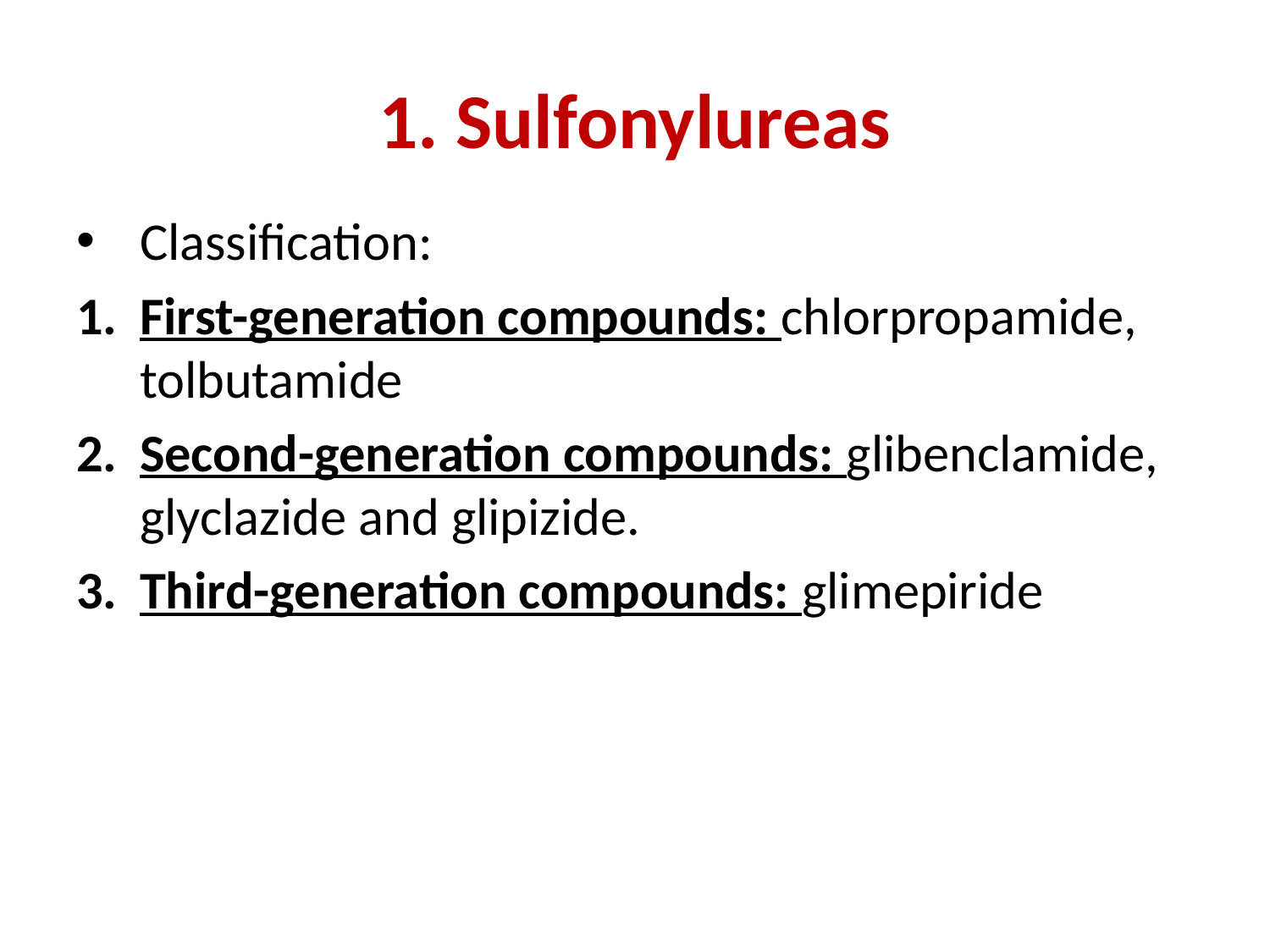

# 1. Sulfonylureas
Classification:
First-generation compounds: chlorpropamide, tolbutamide
Second-generation compounds: glibenclamide, glyclazide and glipizide.
Third-generation compounds: glimepiride